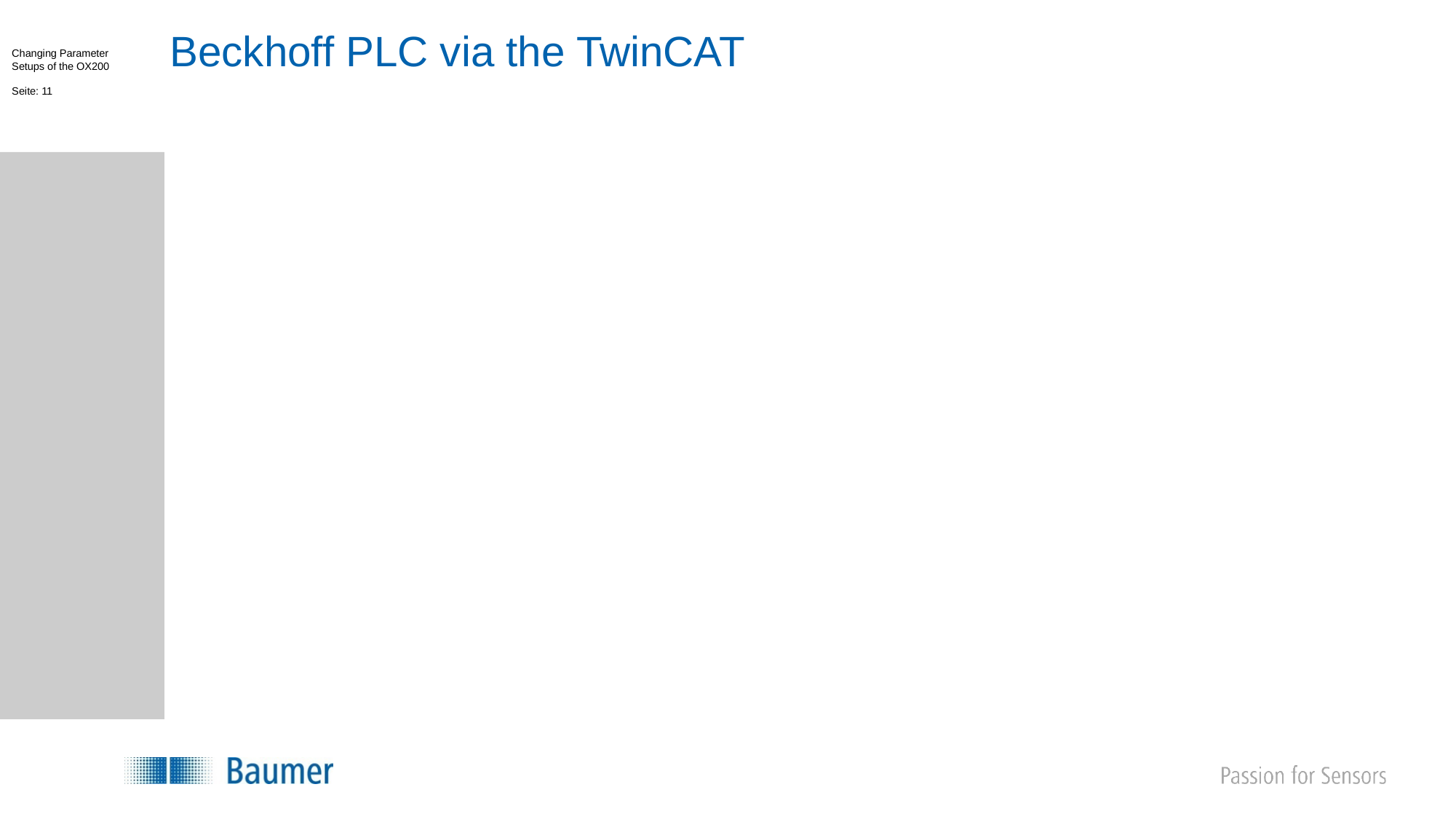

# Beckhoff PLC via the TwinCAT
Changing Parameter Setups of the OX200
Seite: 11